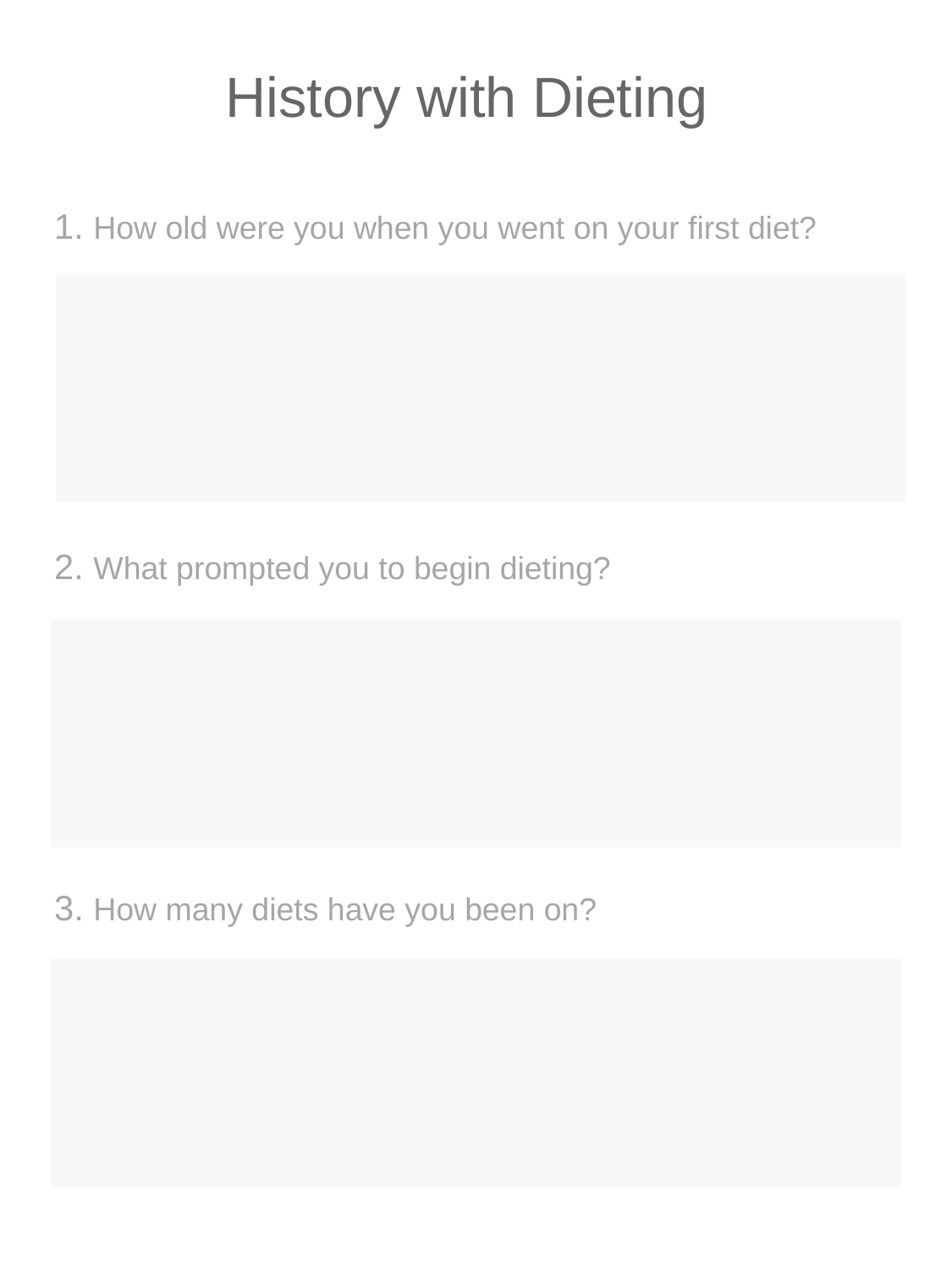

History with Dieting
1. How old were you when you went on your first diet?

2. What prompted you to begin dieting?

3. How many diets have you been on?